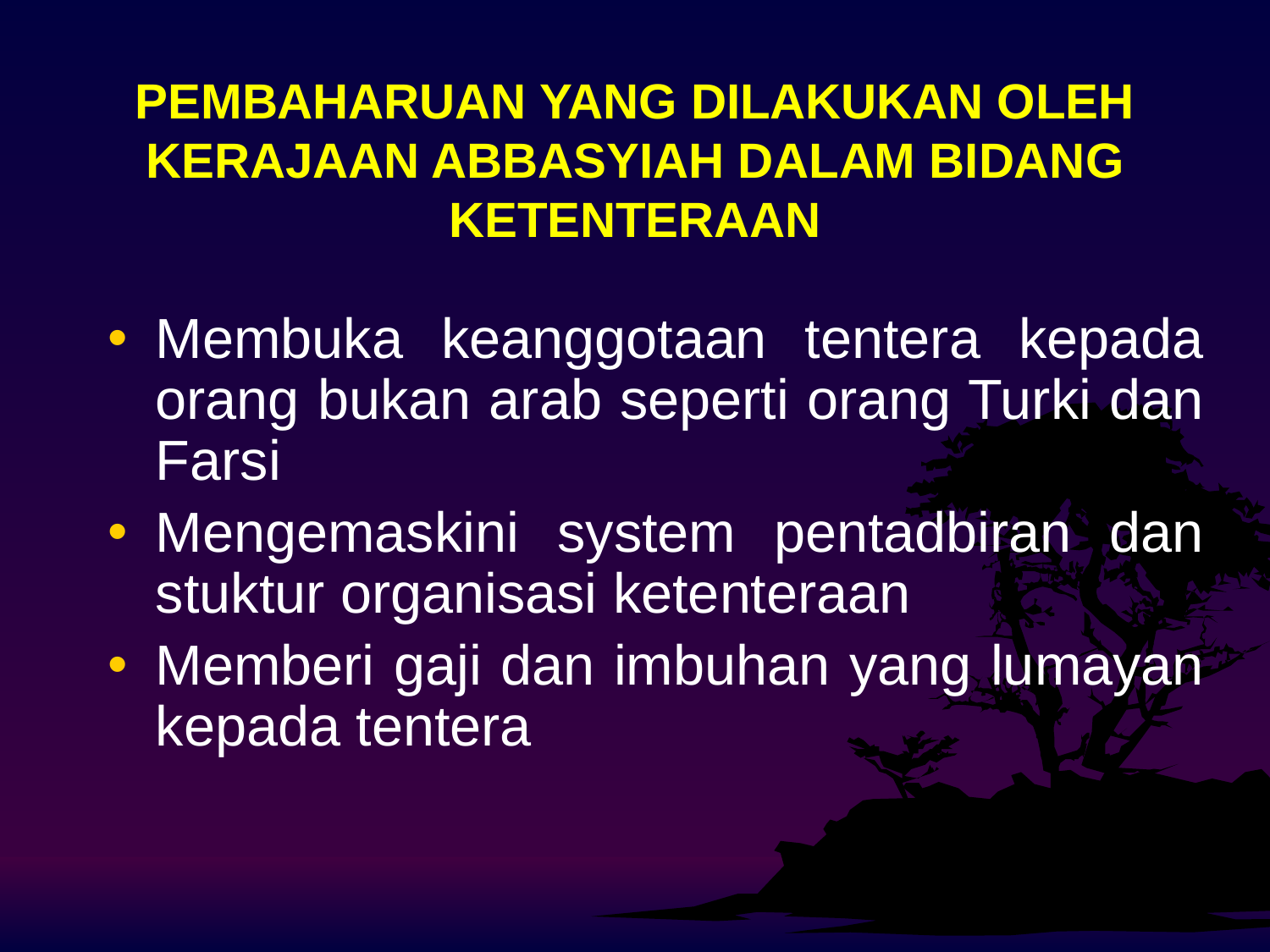

# PEMBAHARUAN YANG DILAKUKAN OLEH KERAJAAN ABBASYIAH DALAM BIDANG KETENTERAAN

Membuka keanggotaan tentera kepada orang bukan arab seperti orang Turki dan Farsi
Mengemaskini system pentadbiran dan stuktur organisasi ketenteraan
Memberi gaji dan imbuhan yang lumayan kepada tentera